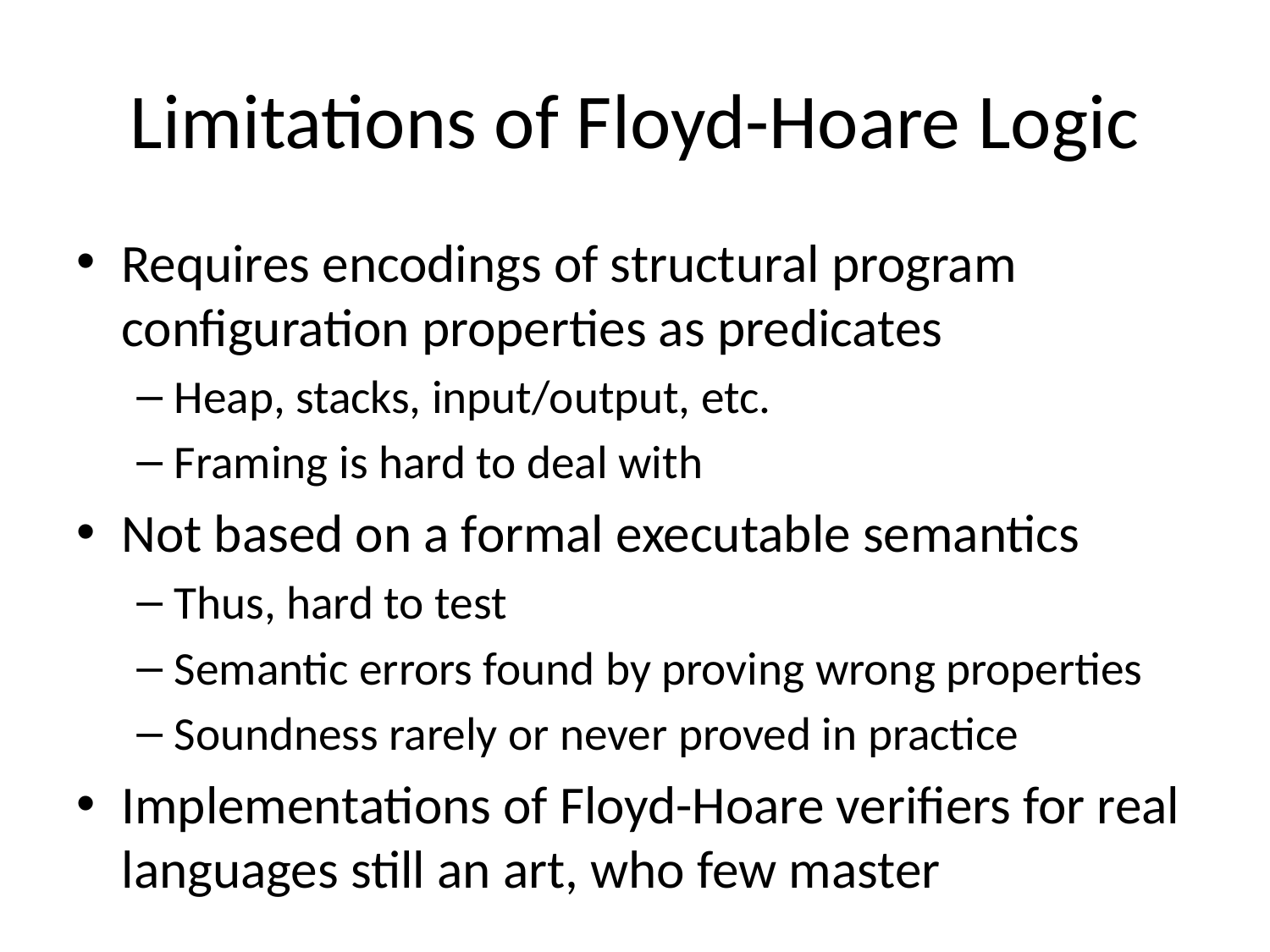

# Limitations of Floyd-Hoare Logic
Requires encodings of structural program configuration properties as predicates
Heap, stacks, input/output, etc.
Framing is hard to deal with
Not based on a formal executable semantics
Thus, hard to test
Semantic errors found by proving wrong properties
Soundness rarely or never proved in practice
Implementations of Floyd-Hoare verifiers for real languages still an art, who few master